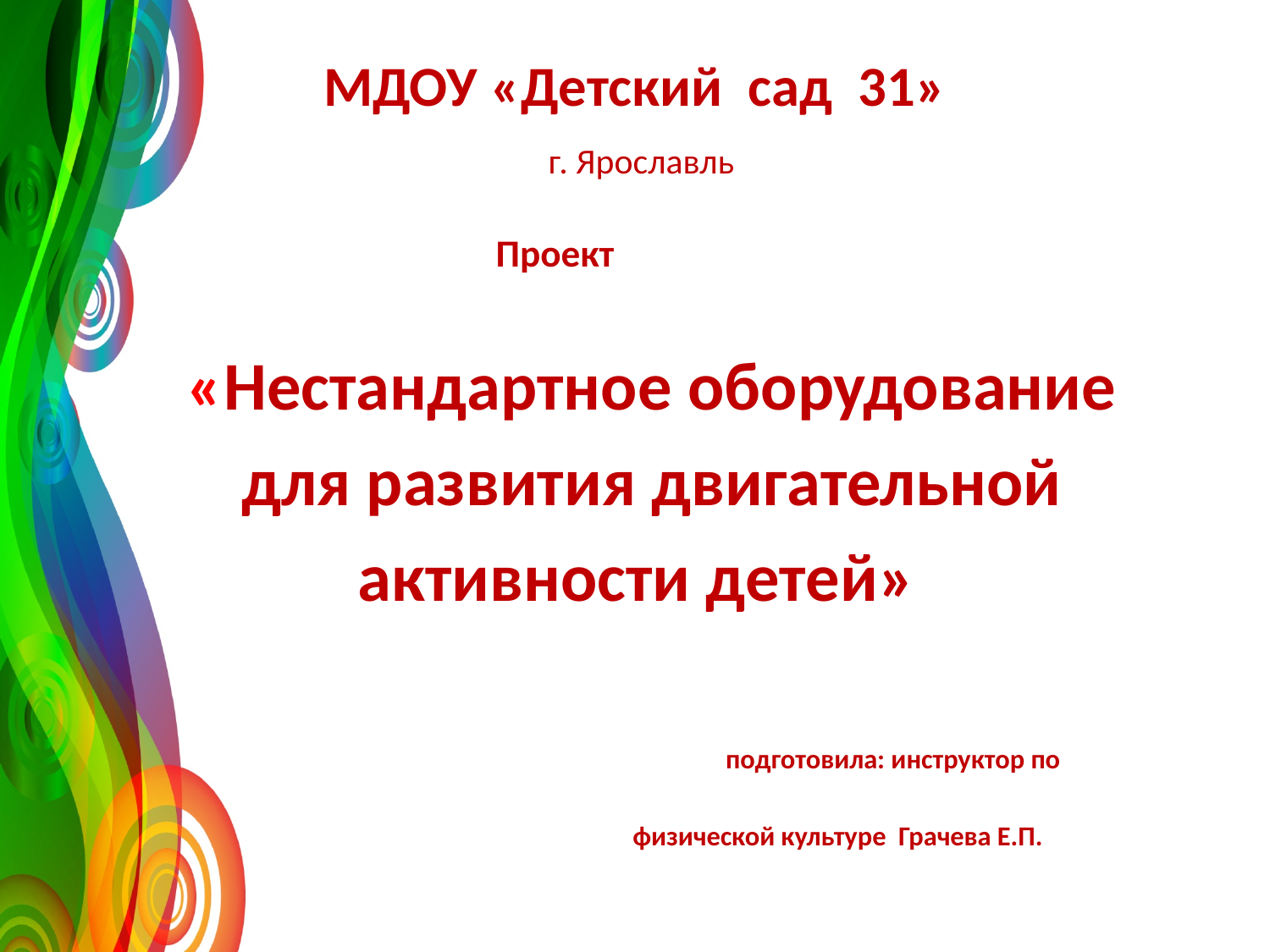

# МДОУ «Детский  сад  31» г. Ярославль
                                                         Проект

«Нестандартное оборудование
для развития двигательной
активности детей»

                                                                            подготовила: инструктор по

                                                                                       физической культуре  Грачева Е.П.